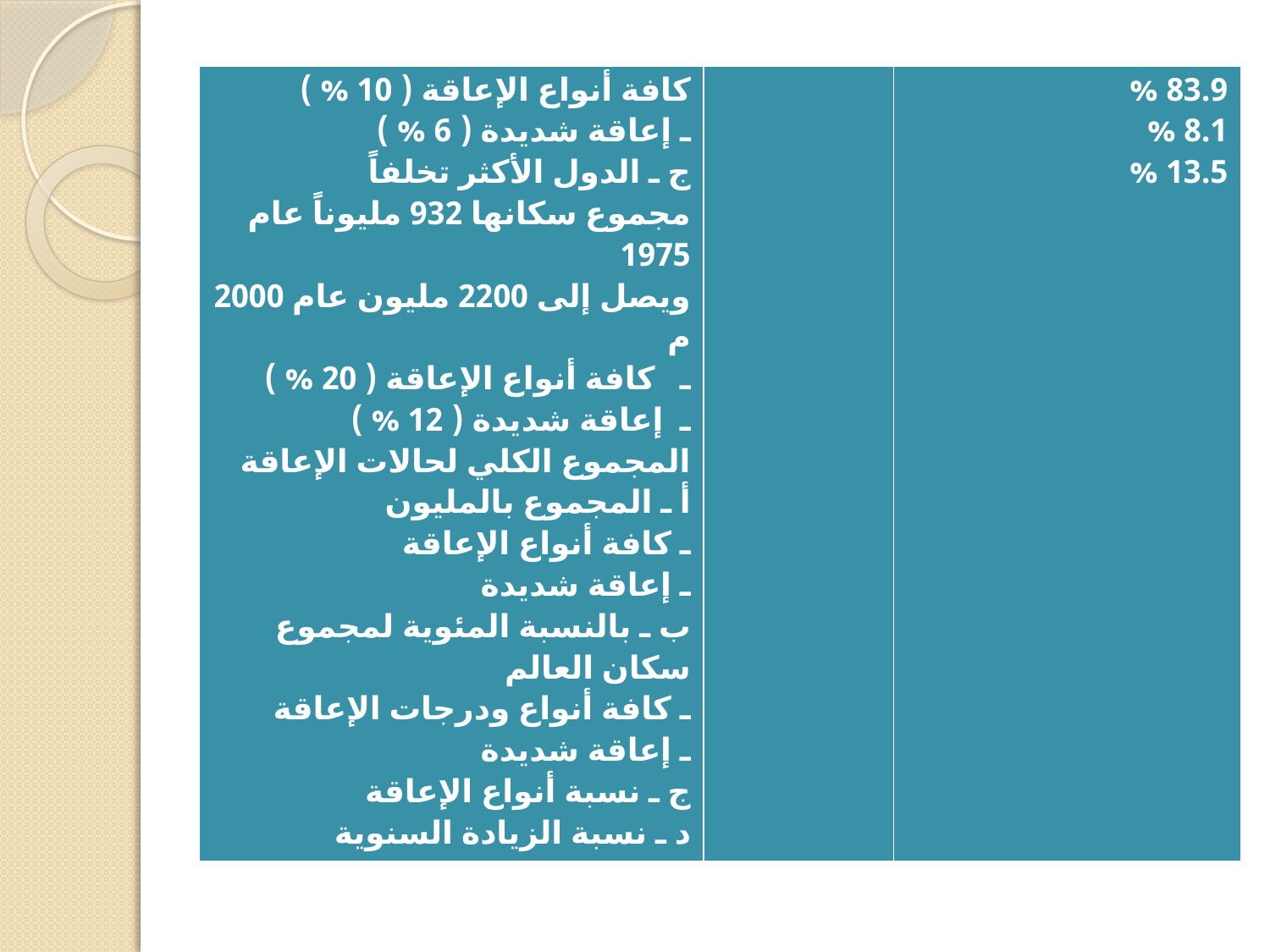

| كافة أنواع الإعاقة ( 10 % ) ـ إعاقة شديدة ( 6 % ) ج ـ الدول الأكثر تخلفاً مجموع سكانها 932 مليوناً عام 1975 ويصل إلى 2200 مليون عام 2000 م ـ كافة أنواع الإعاقة ( 20 % ) ـ إعاقة شديدة ( 12 % ) المجموع الكلي لحالات الإعاقة أ ـ المجموع بالمليون ـ كافة أنواع الإعاقة ـ إعاقة شديدة ب ـ بالنسبة المئوية لمجموع سكان العالم ـ كافة أنواع ودرجات الإعاقة ـ إعاقة شديدة ج ـ نسبة أنواع الإعاقة د ـ نسبة الزيادة السنوية |  | 83.9 % 8.1 % 13.5 % |
| --- | --- | --- |